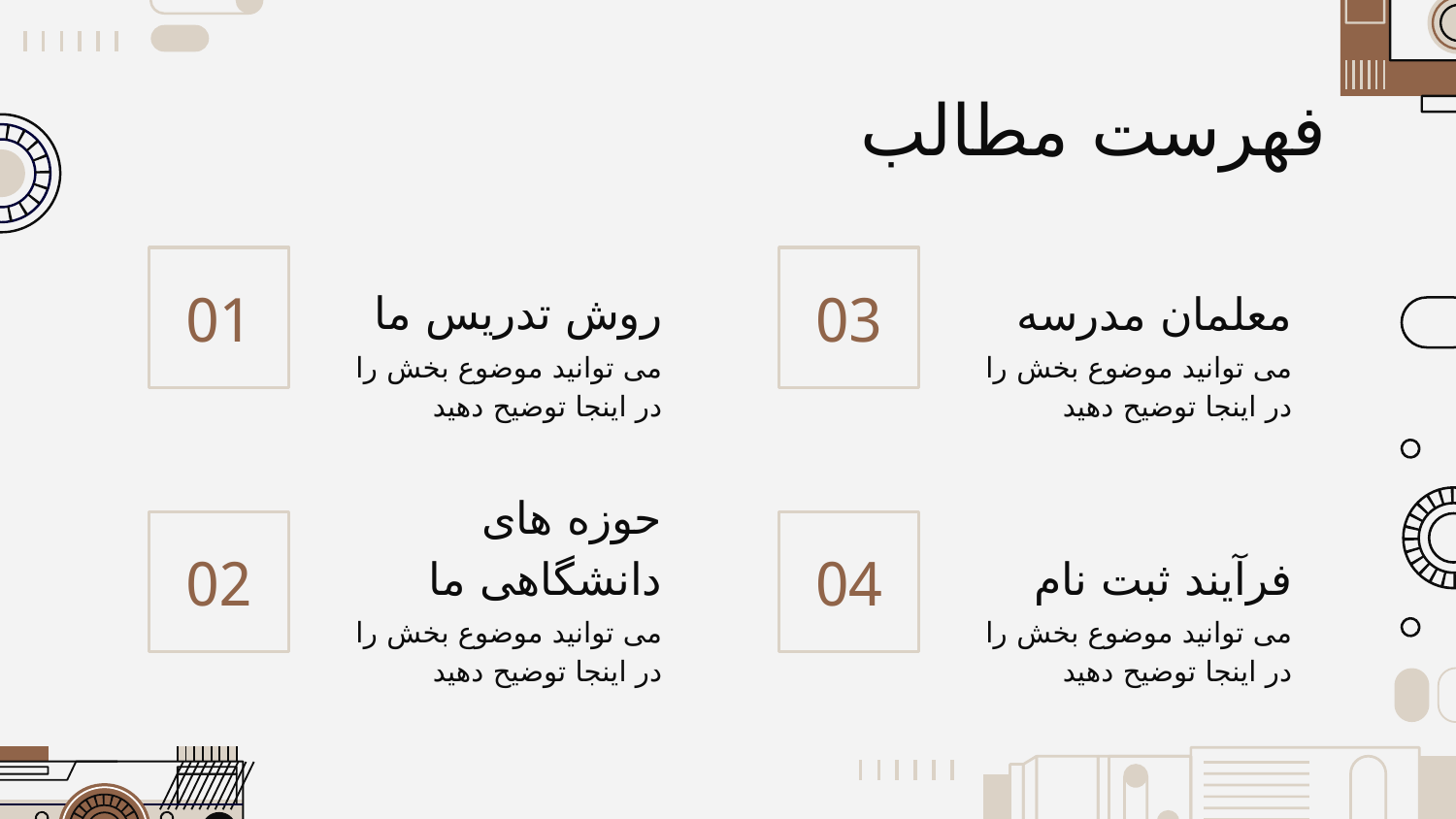

# فهرست مطالب
روش تدریس ما
معلمان مدرسه
01
03
می توانید موضوع بخش را در اینجا توضیح دهید
می توانید موضوع بخش را در اینجا توضیح دهید
فرآیند ثبت نام
حوزه های دانشگاهی ما
02
04
می توانید موضوع بخش را در اینجا توضیح دهید
می توانید موضوع بخش را در اینجا توضیح دهید